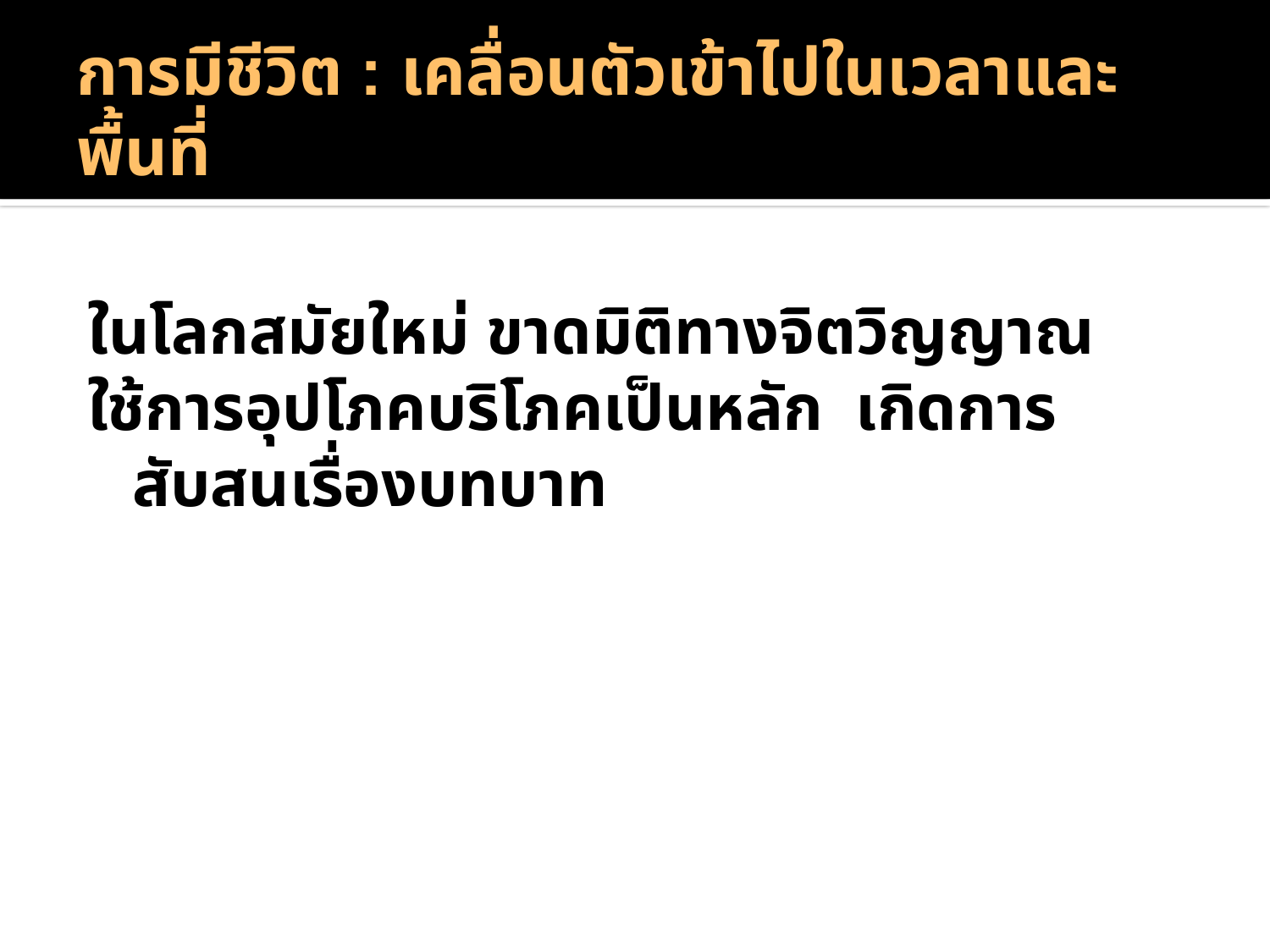

# การมีชีวิต : เคลื่อนตัวเข้าไปในเวลาและพื้นที่
ในโลกสมัยใหม่ ขาดมิติทางจิตวิญญาณ
ใช้การอุปโภคบริโภคเป็นหลัก  เกิดการสับสนเรื่องบทบาท